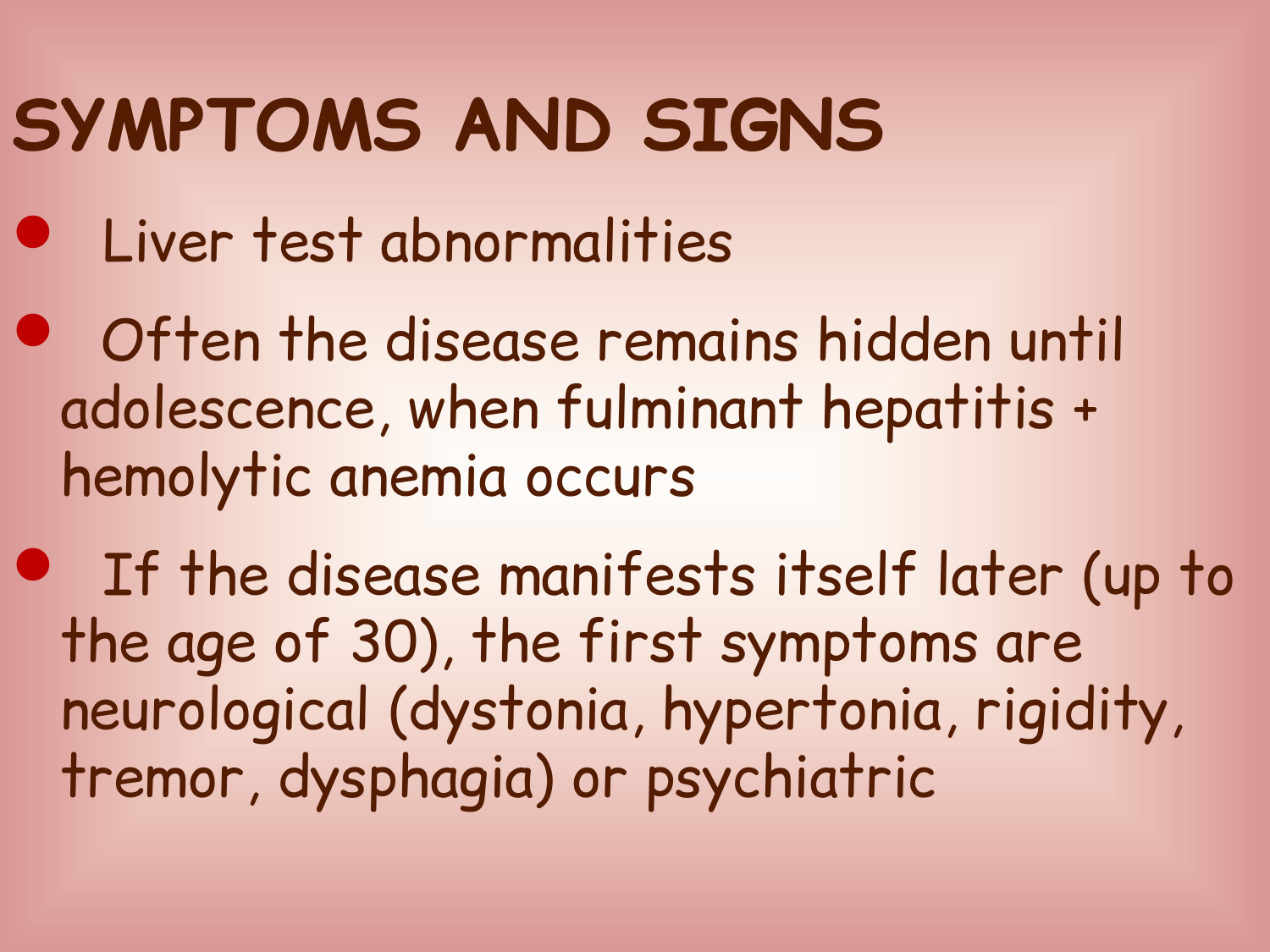

SYMPTOMS AND SIGNS

  Liver test abnormalities

  Often the disease remains hidden until adolescence, when fulminant hepatitis + hemolytic anemia occurs

  If the disease manifests itself later (up to the age of 30), the first symptoms are neurological (dystonia, hypertonia, rigidity, tremor, dysphagia) or psychiatric